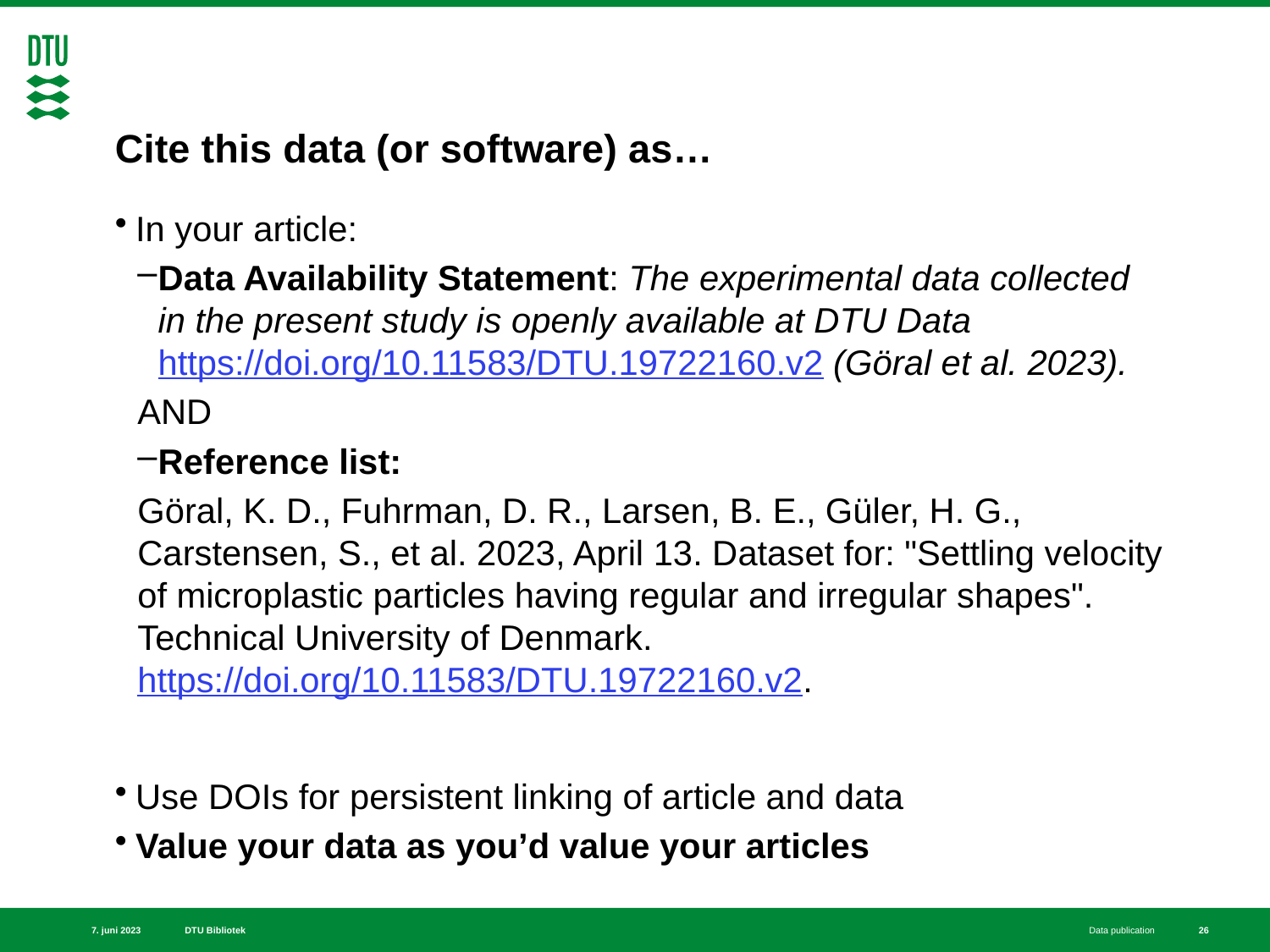

# Cite this data (or software) as…
In your article:
Data Availability Statement: The experimental data collected in the present study is openly available at DTU Data https://doi.org/10.11583/DTU.19722160.v2 (Göral et al. 2023).
AND
Reference list:
Göral, K. D., Fuhrman, D. R., Larsen, B. E., Güler, H. G., Carstensen, S., et al. 2023, April 13. Dataset for: "Settling velocity of microplastic particles having regular and irregular shapes". Technical University of Denmark. https://doi.org/10.11583/DTU.19722160.v2.

Use DOIs for persistent linking of article and data
Value your data as you’d value your articles
26